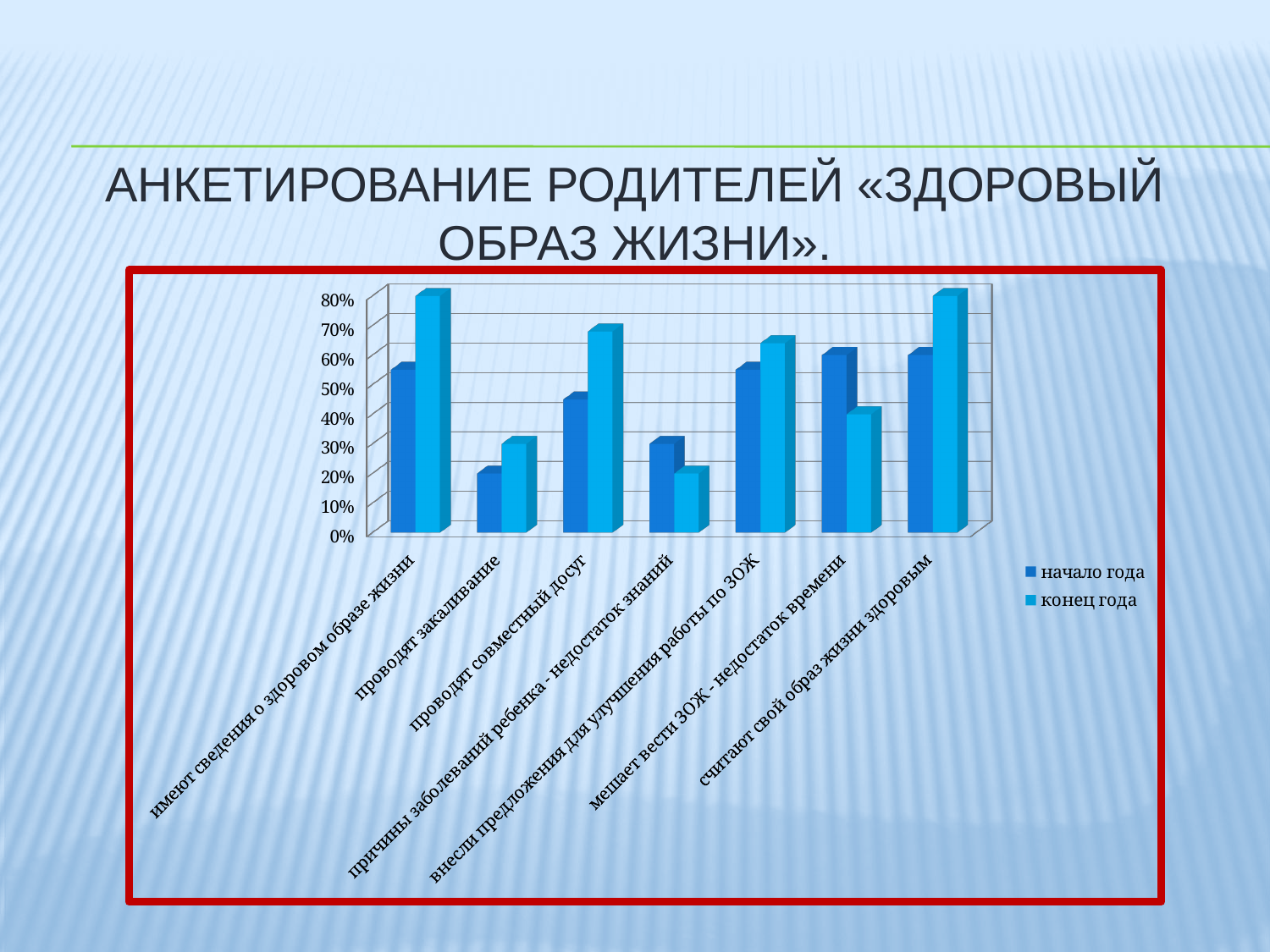

# Анкетирование родителей «Здоровый образ жизни».

[unsupported chart]